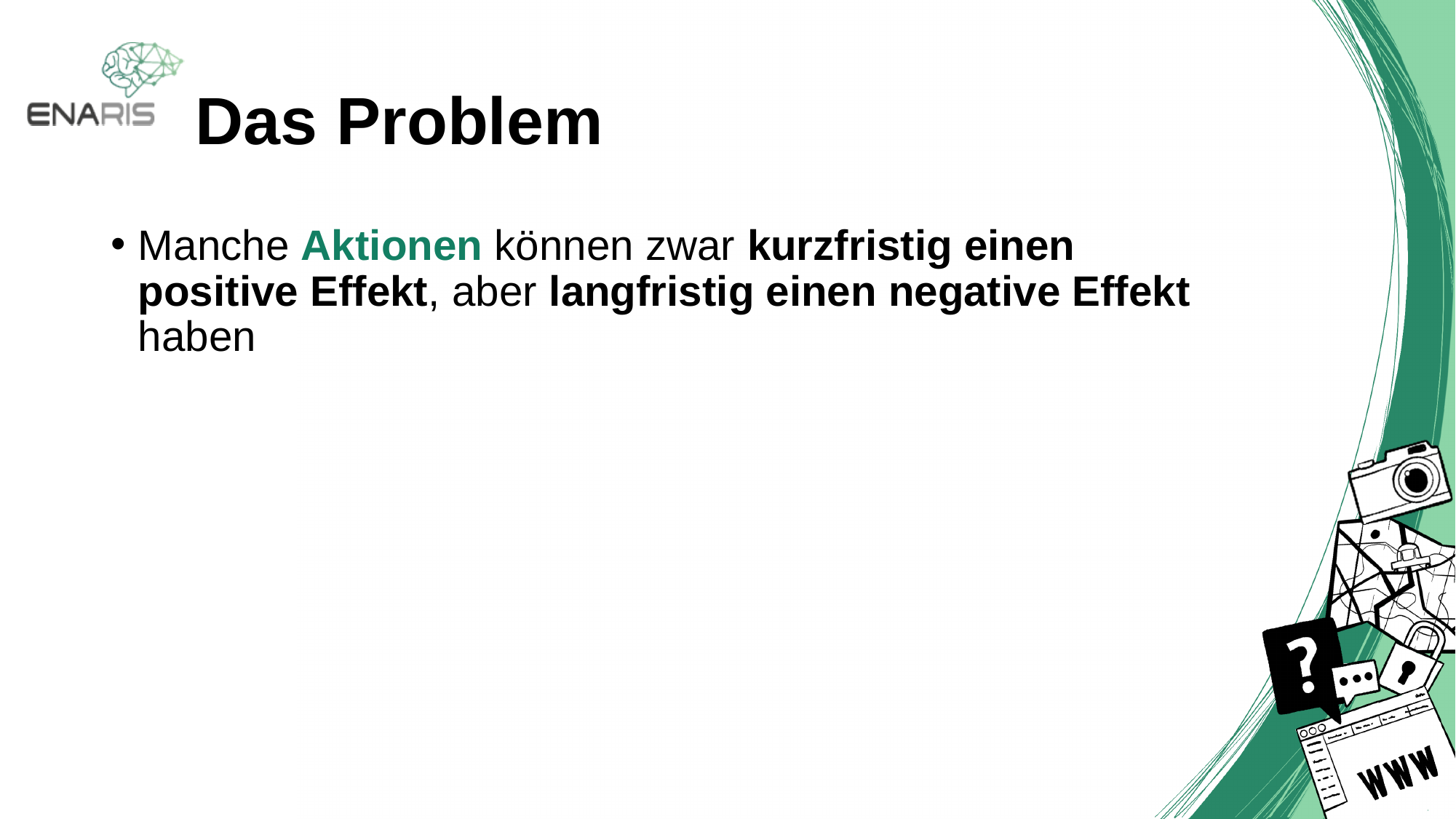

# Das Problem
Manche Aktionen können zwar kurzfristig einen positive Effekt, aber langfristig einen negative Effekt haben